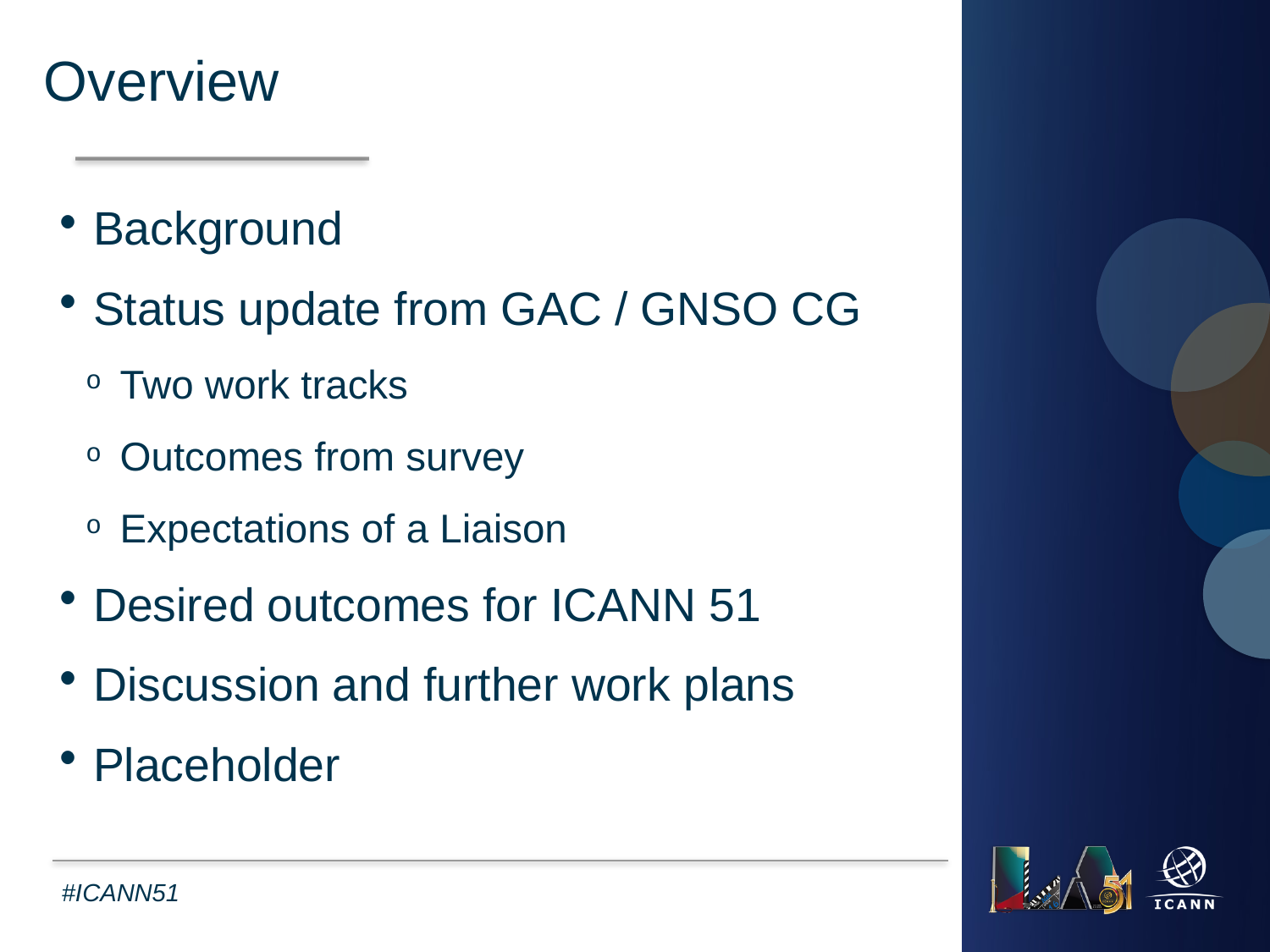

Overview
Background
Status update from GAC / GNSO CG
Two work tracks
Outcomes from survey
Expectations of a Liaison
Desired outcomes for ICANN 51
Discussion and further work plans
Placeholder